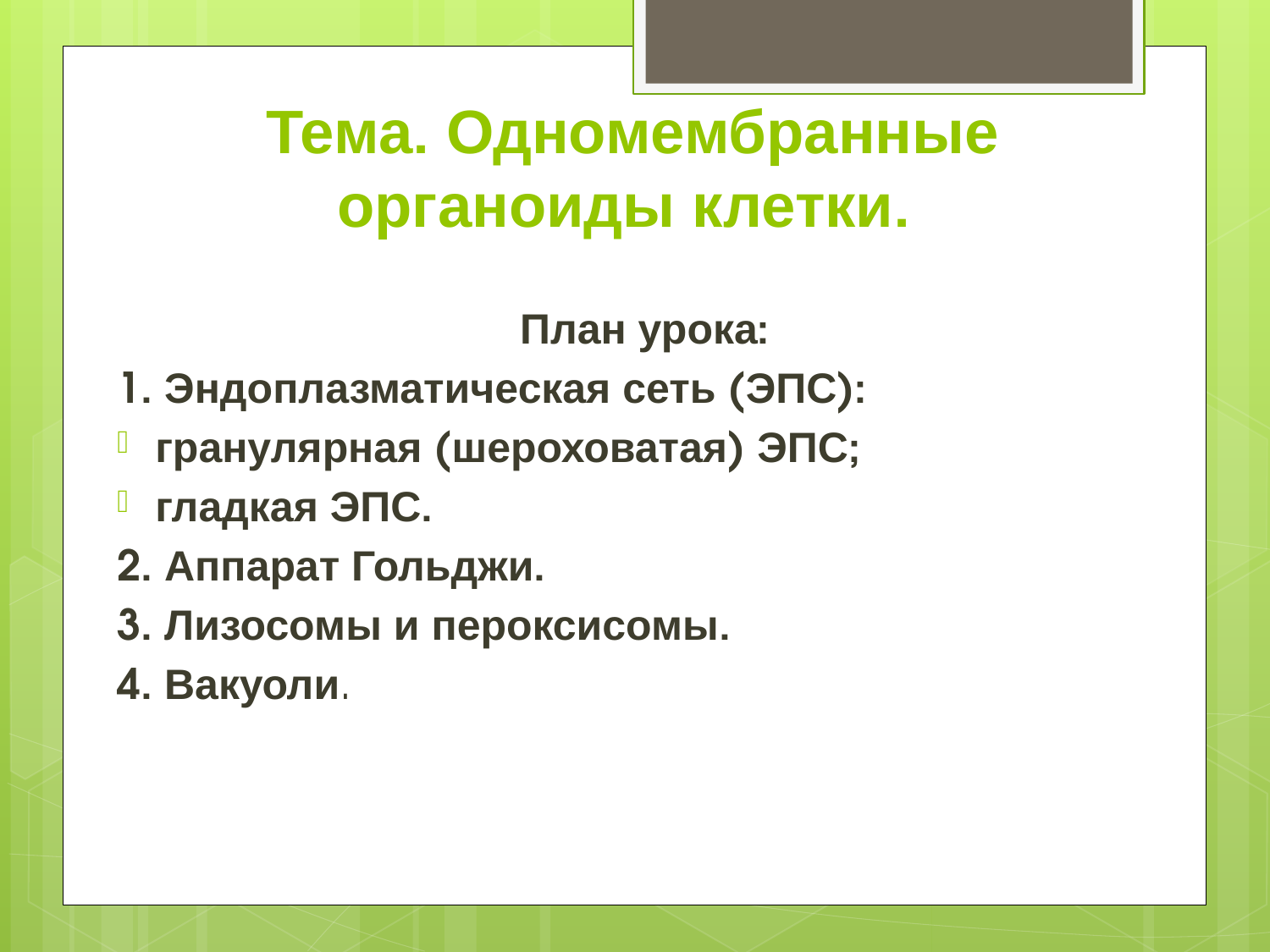

# Тема. Одномембранные органоиды клетки.

План урока:
1. Эндоплазматическая сеть (ЭПС):
гранулярная (шероховатая) ЭПС;
гладкая ЭПС.
2. Аппарат Гольджи.
3. Лизосомы и пероксисомы.
4. Вакуоли.